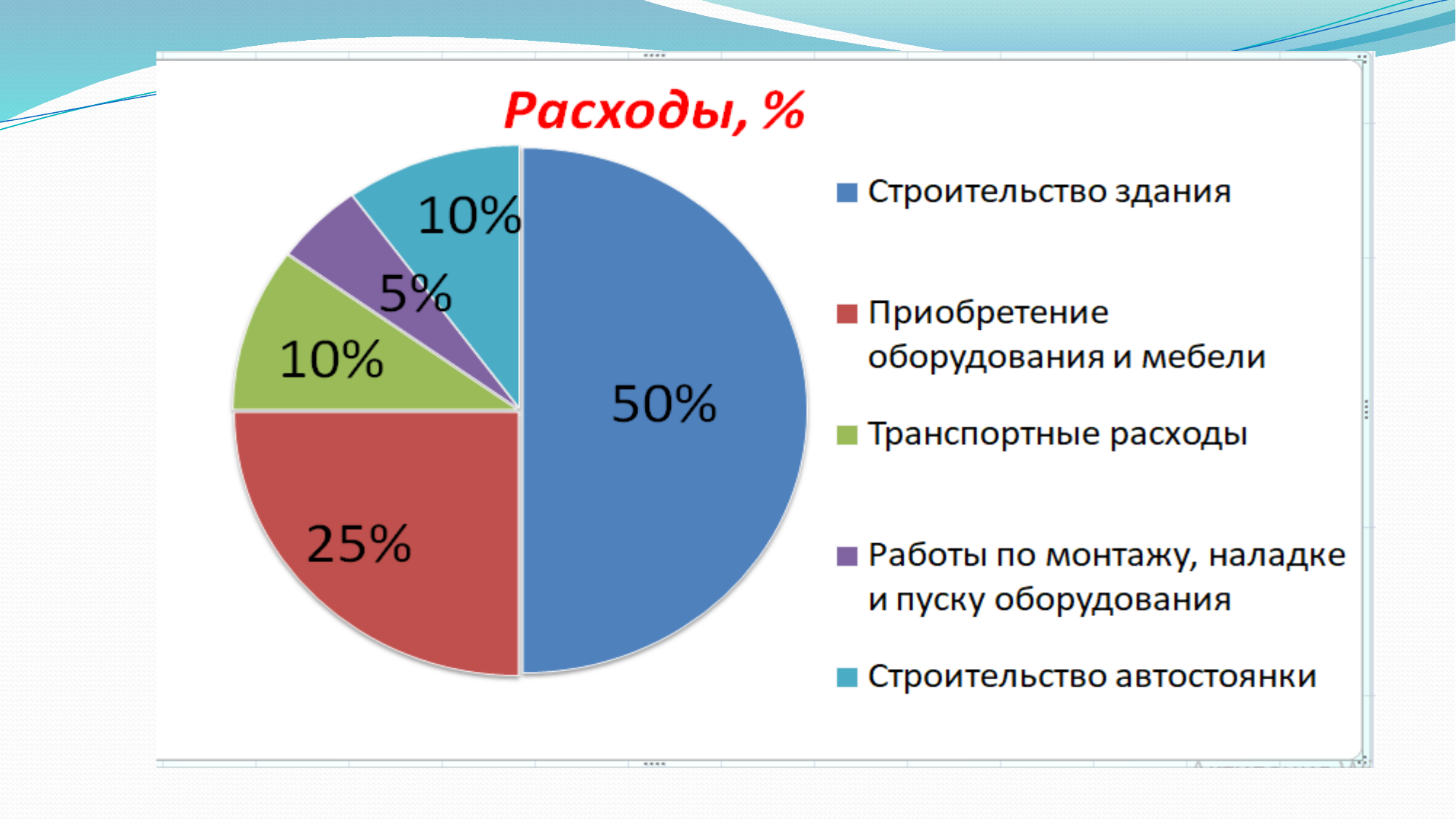

### Chart: Расходы, %

| Category | Стоимость, % |
|---|---|
| Строительство здания | 50.0 |
| Приобретение оборудования и мебели | 25.0 |
| Транспортные расходы | 10.0 |
| Работы по монтажу, наладке и пуску оборудования | 5.0 |
| Строительство автостоянки | 10.0 |